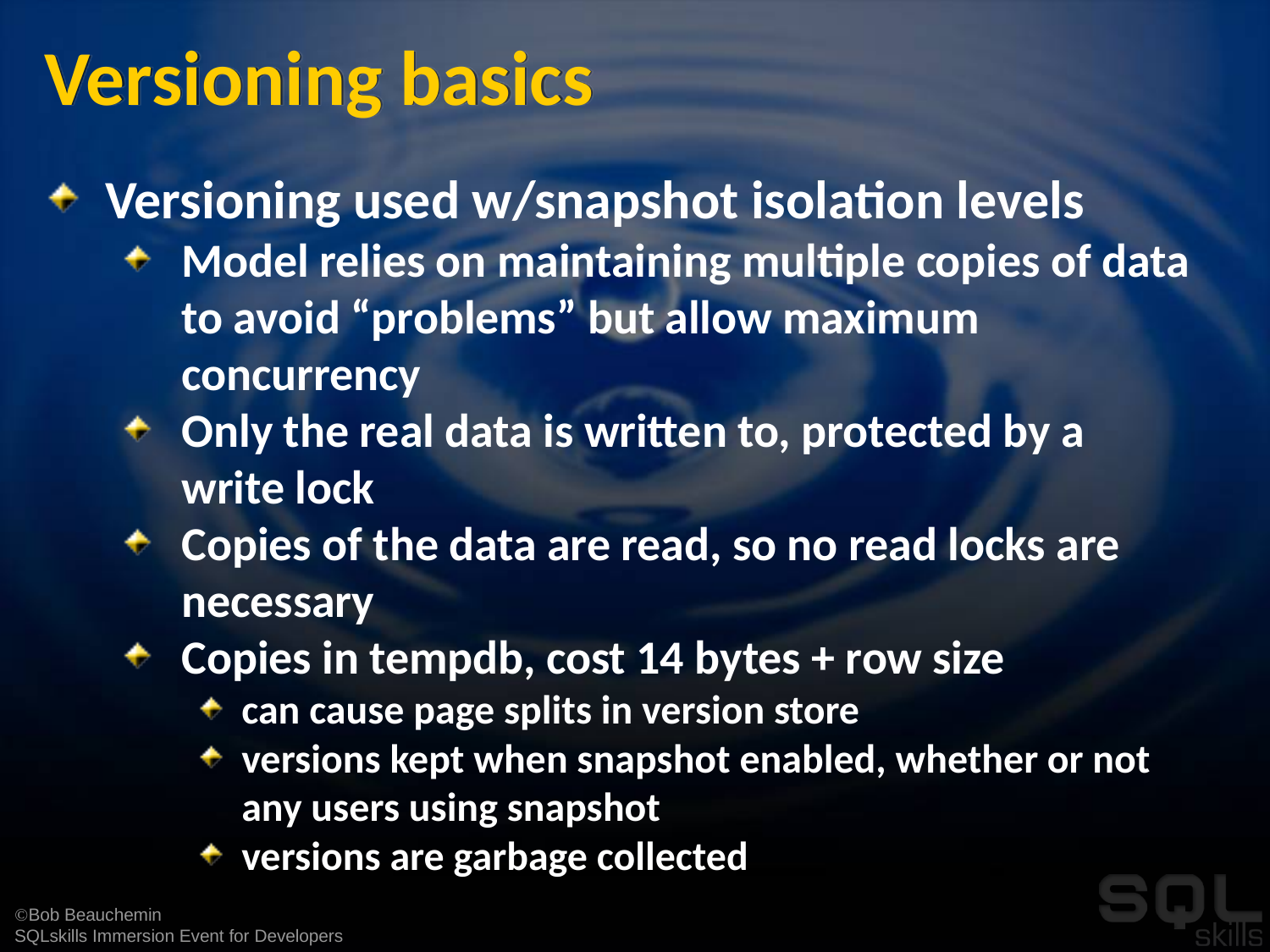

# Versioning basics
Versioning used w/snapshot isolation levels
Model relies on maintaining multiple copies of data to avoid “problems” but allow maximum concurrency
Only the real data is written to, protected by a write lock
Copies of the data are read, so no read locks are necessary
Copies in tempdb, cost 14 bytes + row size
can cause page splits in version store
versions kept when snapshot enabled, whether or not any users using snapshot
versions are garbage collected